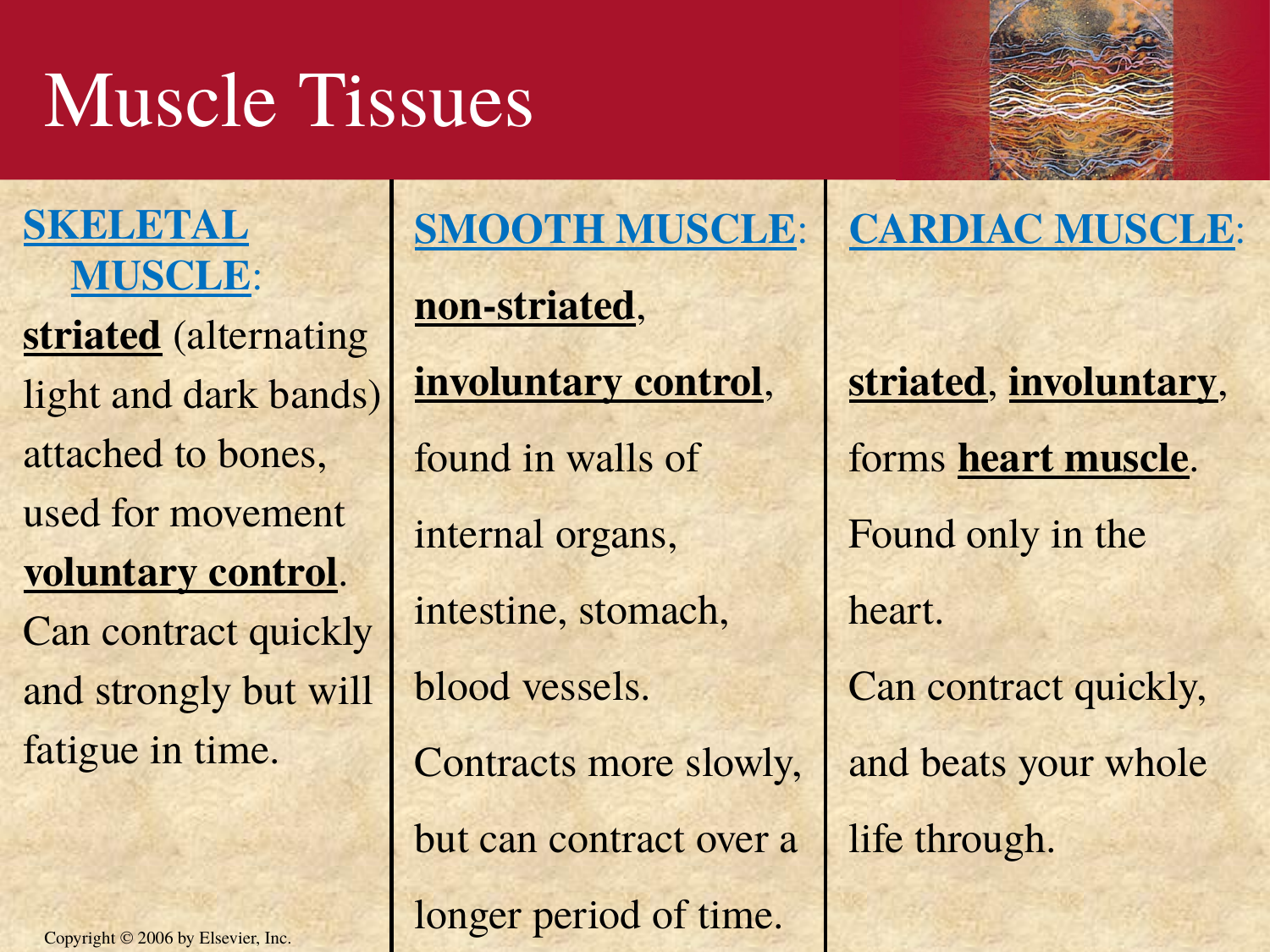

# Muscle Tissues
SMOOTH MUSCLE:
non-striated,
involuntary control,
found in walls of
internal organs,
intestine, stomach,
blood vessels.
Contracts more slowly,
but can contract over a
longer period of time.

CARDIAC MUSCLE:
striated, involuntary,
forms heart muscle.
Found only in the
heart.
Can contract quickly,
and beats your whole
life through.

SKELETAL MUSCLE:
striated (alternating
light and dark bands)
attached to bones,
used for movement
voluntary control.
Can contract quickly
and strongly but will
fatigue in time.